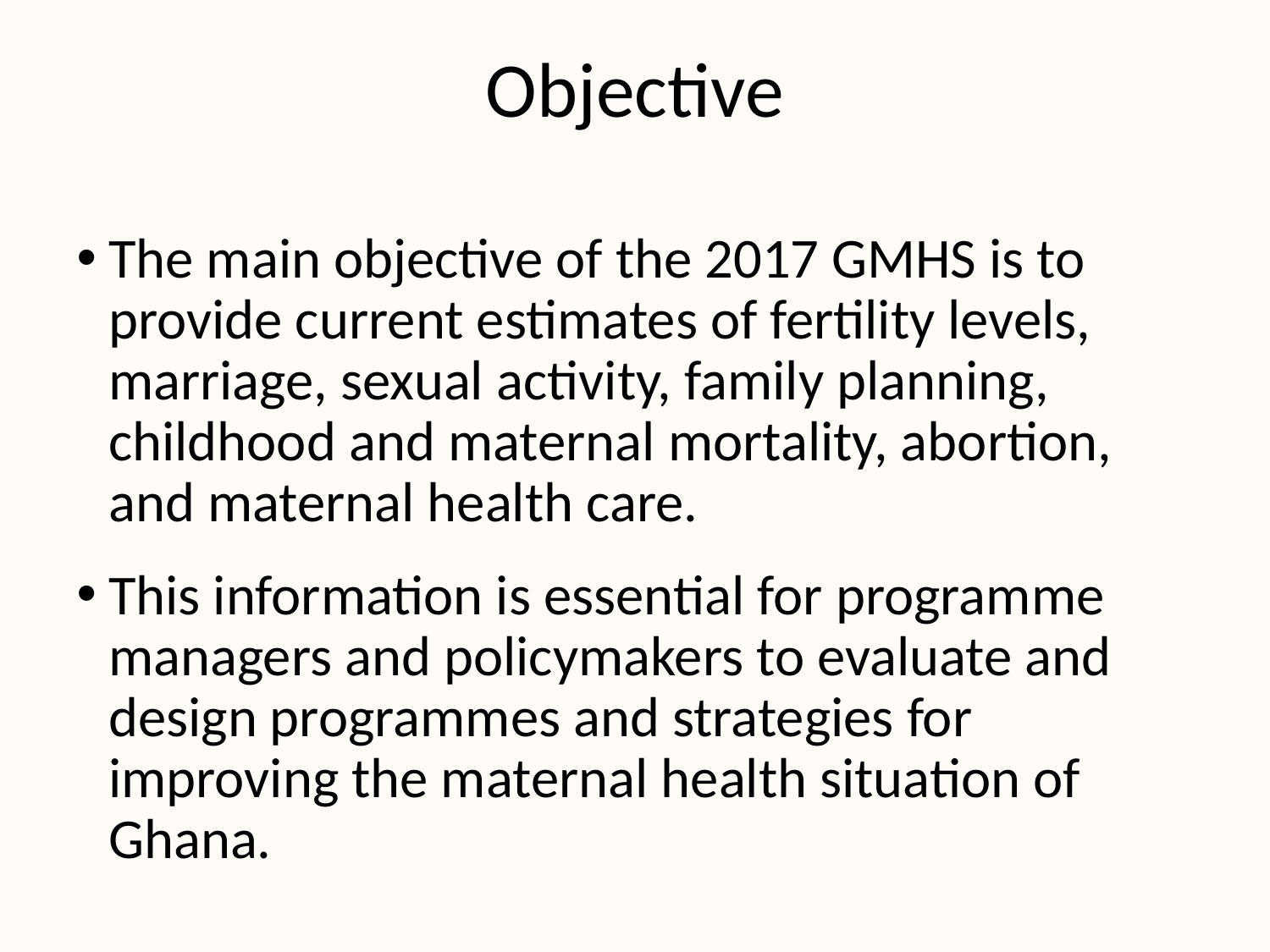

# Objective
The main objective of the 2017 GMHS is to provide current estimates of fertility levels, marriage, sexual activity, family planning, childhood and maternal mortality, abortion, and maternal health care.
This information is essential for programme managers and policymakers to evaluate and design programmes and strategies for improving the maternal health situation of Ghana.